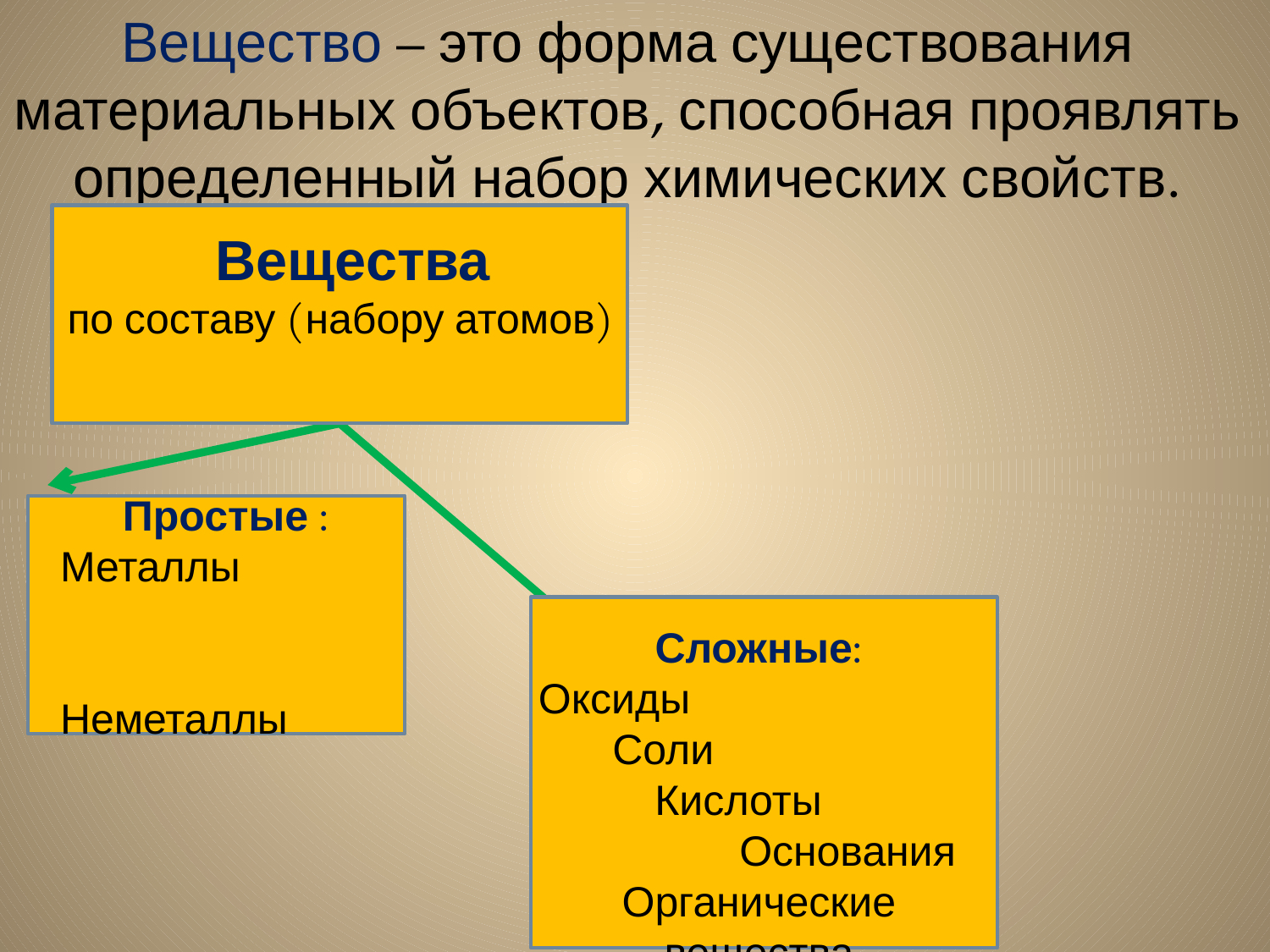

Вещество – это форма существования материальных объектов, способная проявлять определенный набор химических свойств.

Вещества
по составу (набору атомов)
Простые :
Металлы

            Неметаллы

Сложные:
Оксиды
       Соли
           Кислоты
                   Основания
Органические вещества